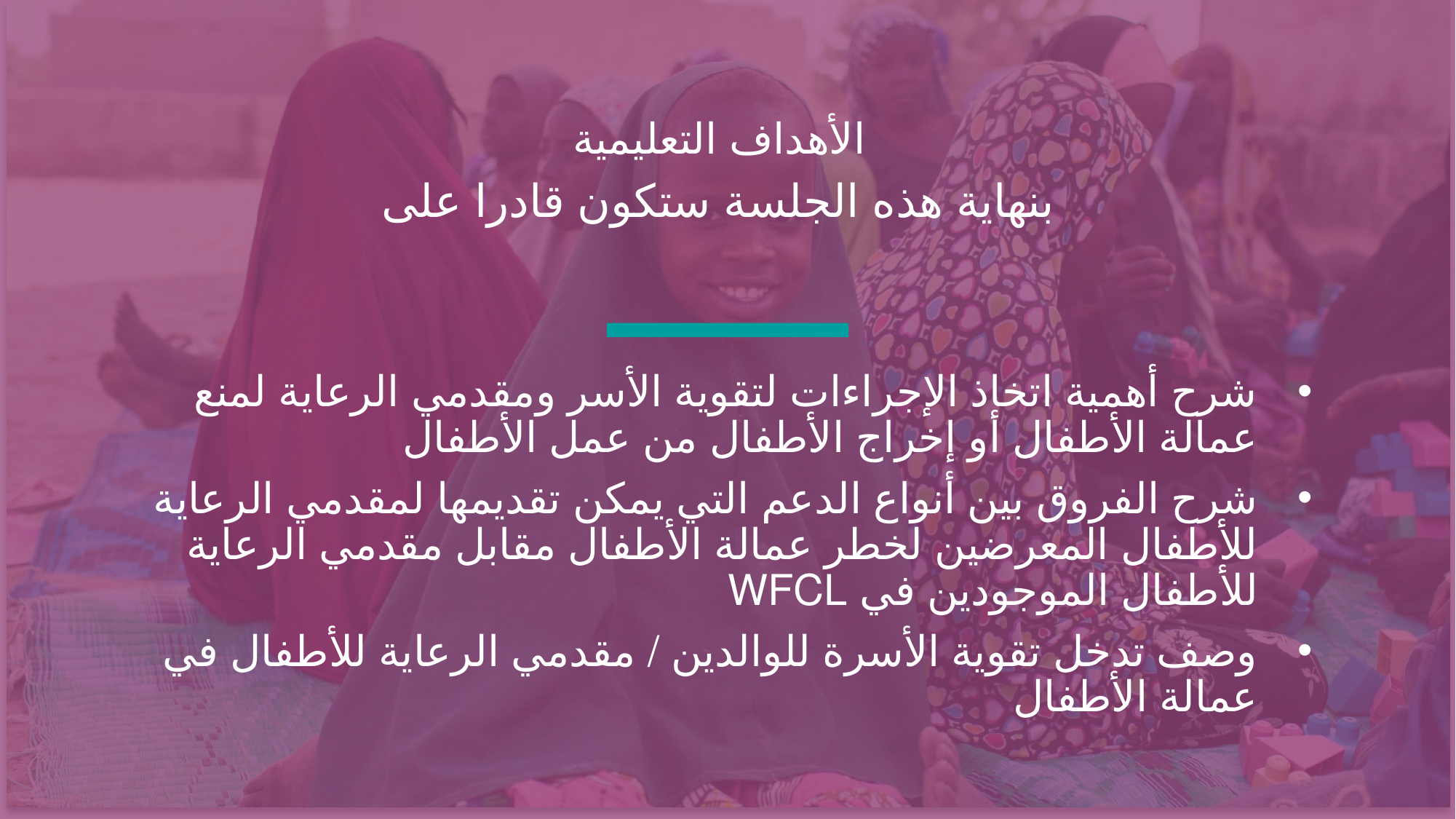

الأهداف التعليمية
بنهاية هذه الجلسة ستكون قادرا على
شرح أهمية اتخاذ الإجراءات لتقوية الأسر ومقدمي الرعاية لمنع عمالة الأطفال أو إخراج الأطفال من عمل الأطفال
شرح الفروق بين أنواع الدعم التي يمكن تقديمها لمقدمي الرعاية للأطفال المعرضين لخطر عمالة الأطفال مقابل مقدمي الرعاية للأطفال الموجودين في WFCL
وصف تدخل تقوية الأسرة للوالدين / مقدمي الرعاية للأطفال في عمالة الأطفال